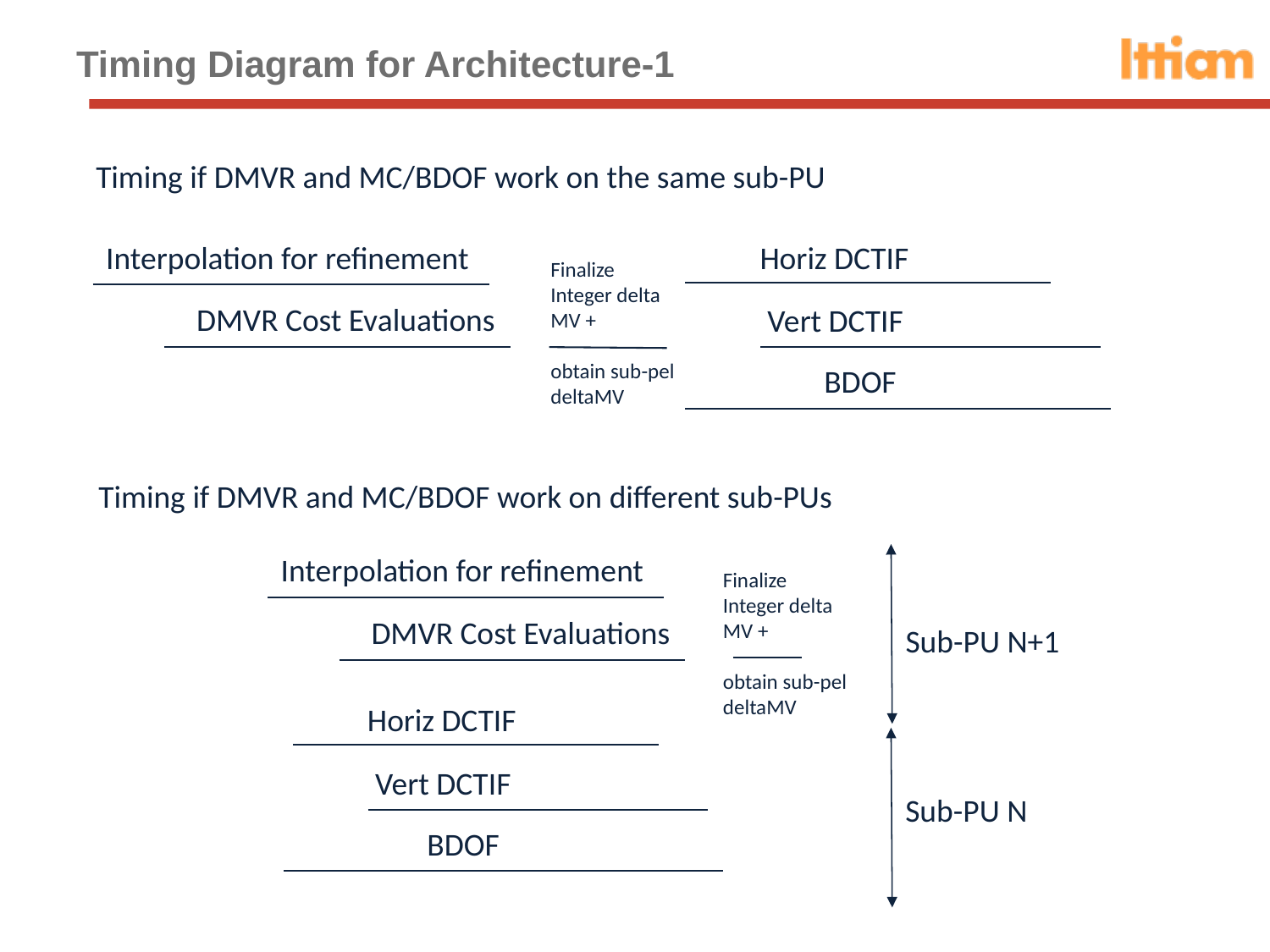

# Timing Diagram for Architecture-1
Timing if DMVR and MC/BDOF work on the same sub-PU
Interpolation for refinement
Horiz DCTIF
Finalize Integer delta MV +

obtain sub-pel deltaMV
DMVR Cost Evaluations
Vert DCTIF
            BDOF
Timing if DMVR and MC/BDOF work on different sub-PUs
Interpolation for refinement
Finalize Integer delta MV +

obtain sub-pel deltaMV
DMVR Cost Evaluations
Sub-PU N+1
Horiz DCTIF
Vert DCTIF
Sub-PU N
            BDOF